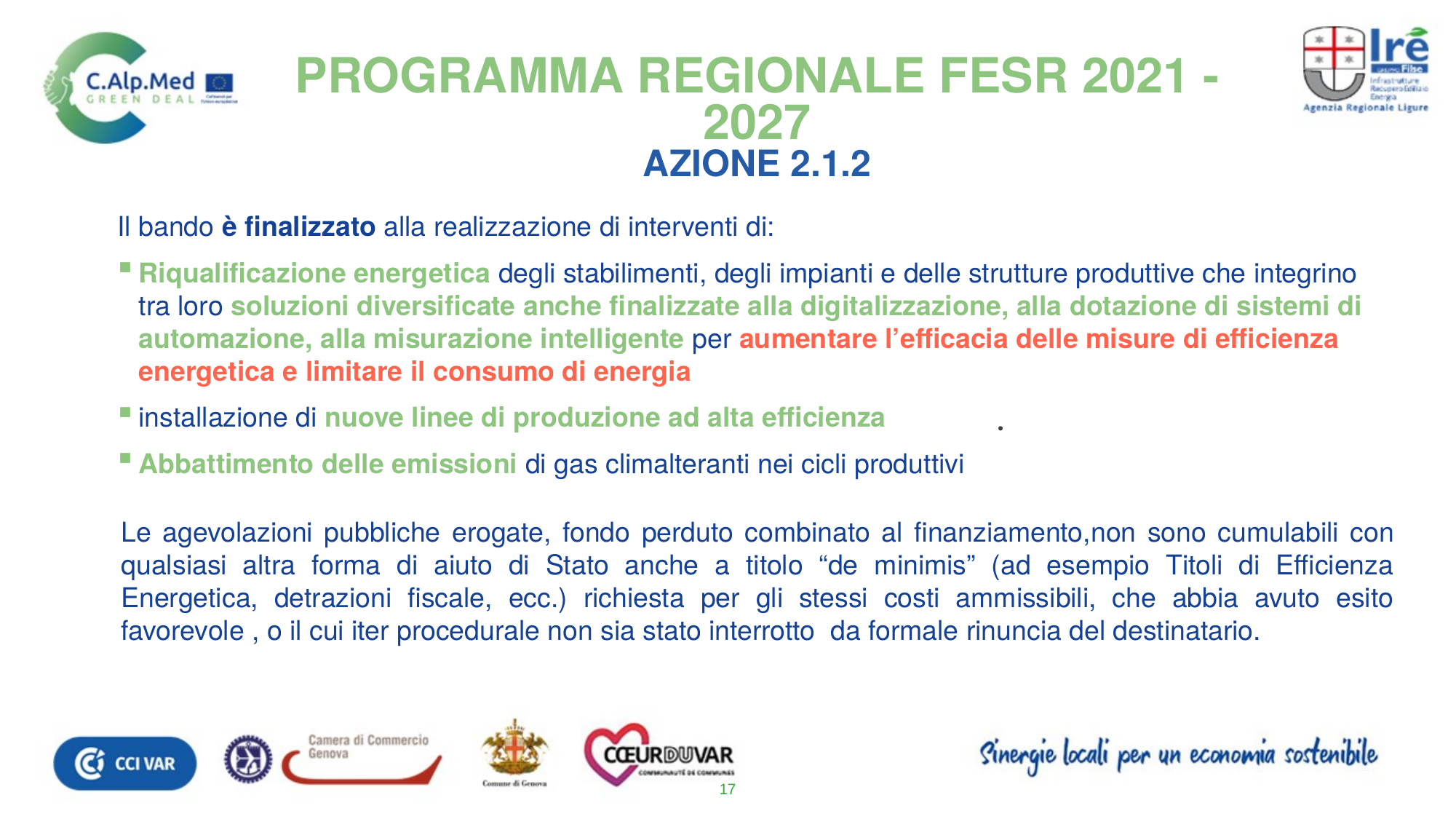

PROGRAMMA REGIONALE FESR 2021 - 2027
AZIONE 2.1.2
Il bando è finalizzato alla realizzazione di interventi di:
Riqualificazione energetica degli stabilimenti, degli impianti e delle strutture produttive che integrino tra loro soluzioni diversificate anche finalizzate alla digitalizzazione, alla dotazione di sistemi di automazione, alla misurazione intelligente per aumentare l’efficacia delle misure di efficienza energetica e limitare il consumo di energia
installazione di nuove linee di produzione ad alta efficienza
Abbattimento delle emissioni di gas climalteranti nei cicli produttivi
.
Le agevolazioni pubbliche erogate, fondo perduto combinato al finanziamento,non sono cumulabili con qualsiasi altra forma di aiuto di Stato anche a titolo “de minimis” (ad esempio Titoli di Efficienza Energetica, detrazioni fiscale, ecc.) richiesta per gli stessi costi ammissibili, che abbia avuto esito favorevole , o il cui iter procedurale non sia stato interrotto  da formale rinuncia del destinatario.

17